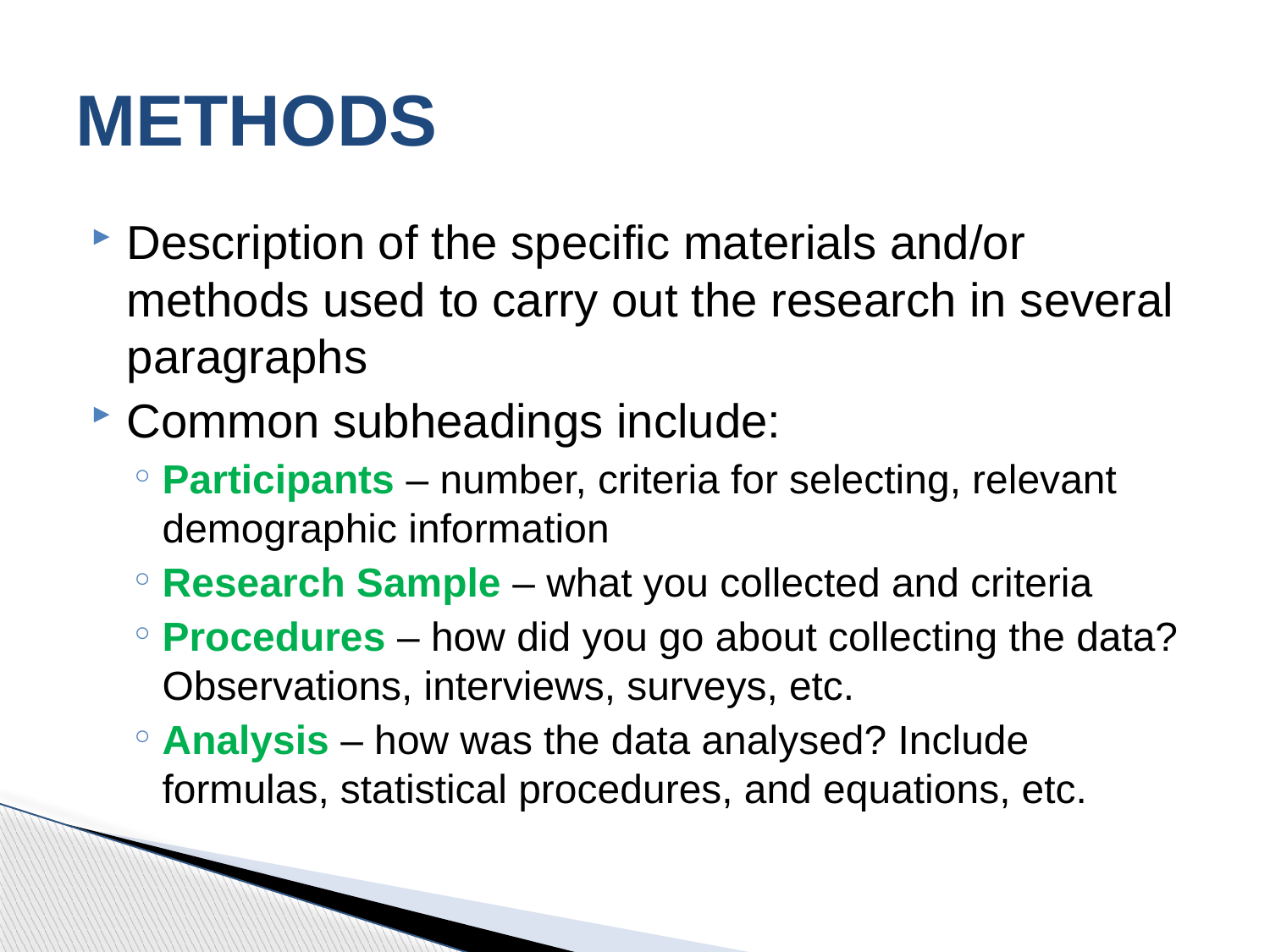

# METHODS
Description of the specific materials and/or methods used to carry out the research in several paragraphs
Common subheadings include:
Participants – number, criteria for selecting, relevant demographic information
Research Sample – what you collected and criteria
Procedures – how did you go about collecting the data? Observations, interviews, surveys, etc.
Analysis – how was the data analysed? Include formulas, statistical procedures, and equations, etc.